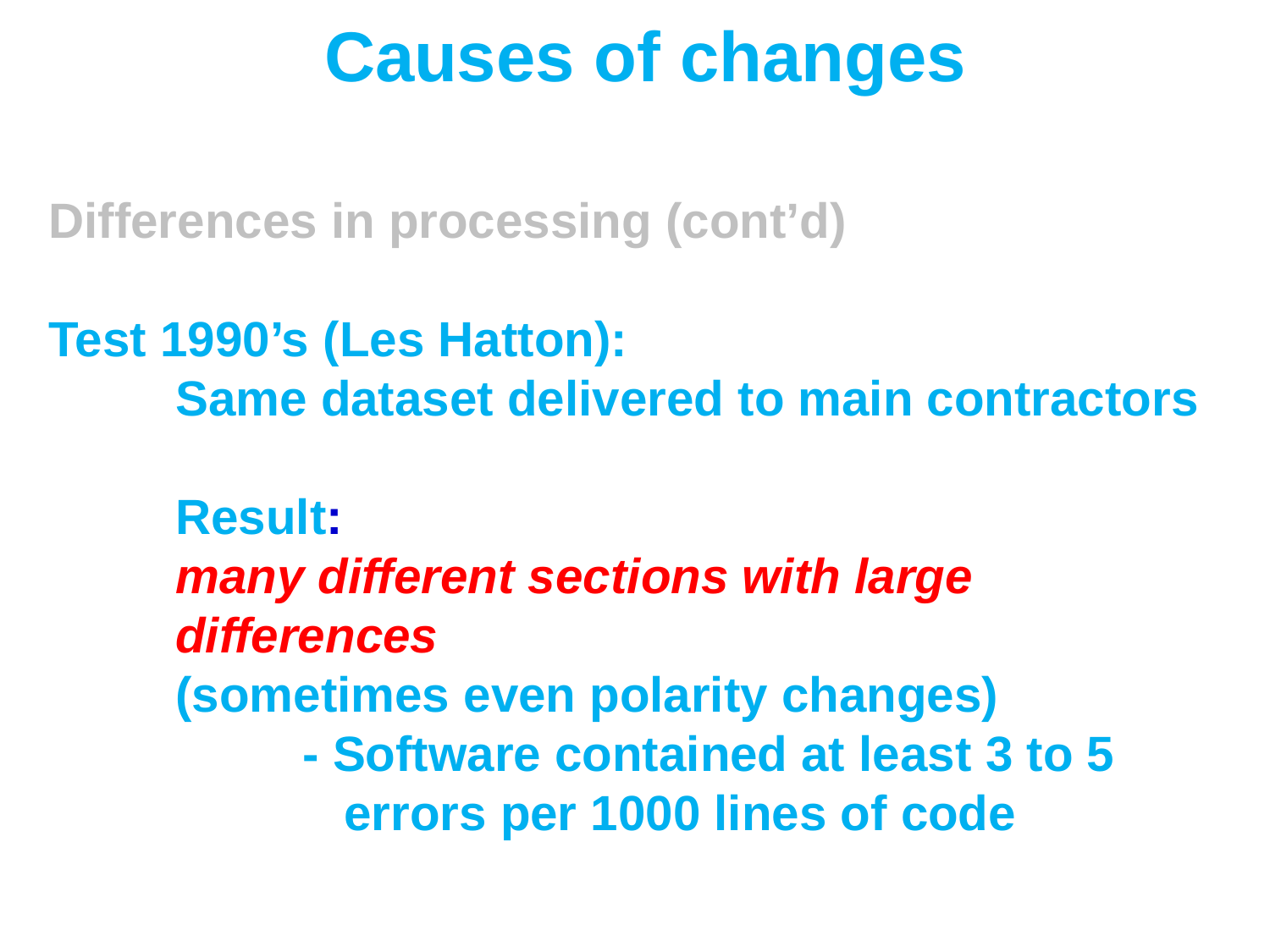

Causes of changes
Differences in processing (cont’d)

Test 1990’s (Les Hatton):
	Same dataset delivered to main contractors

	Result:
	many different sections with large
	differences
	(sometimes even polarity changes)
		- Software contained at least 3 to 5
		   errors per 1000 lines of code